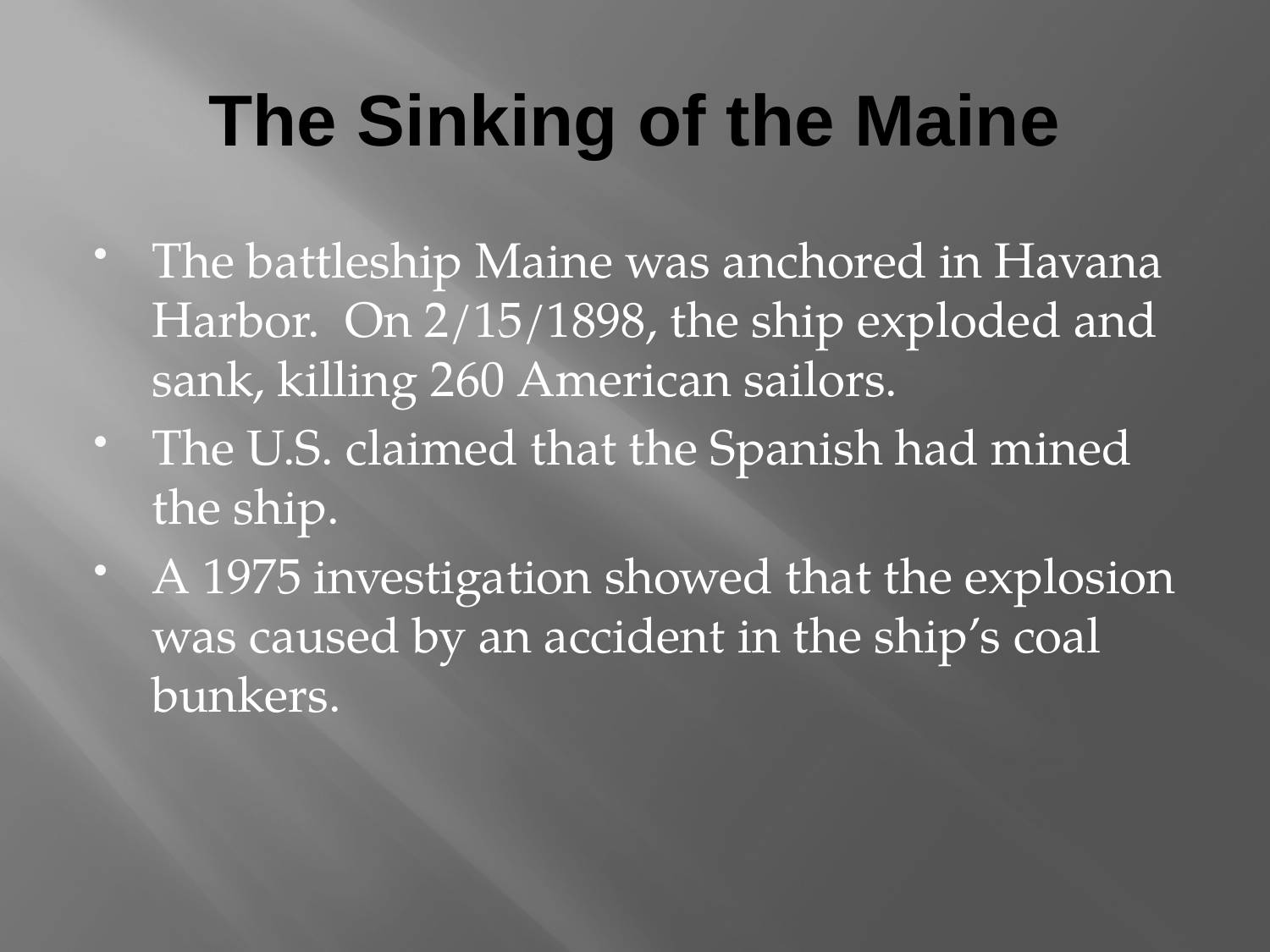

# The Sinking of the Maine
The battleship Maine was anchored in Havana Harbor.  On 2/15/1898, the ship exploded and sank, killing 260 American sailors.
The U.S. claimed that the Spanish had mined the ship.
A 1975 investigation showed that the explosion was caused by an accident in the ship’s coal bunkers.